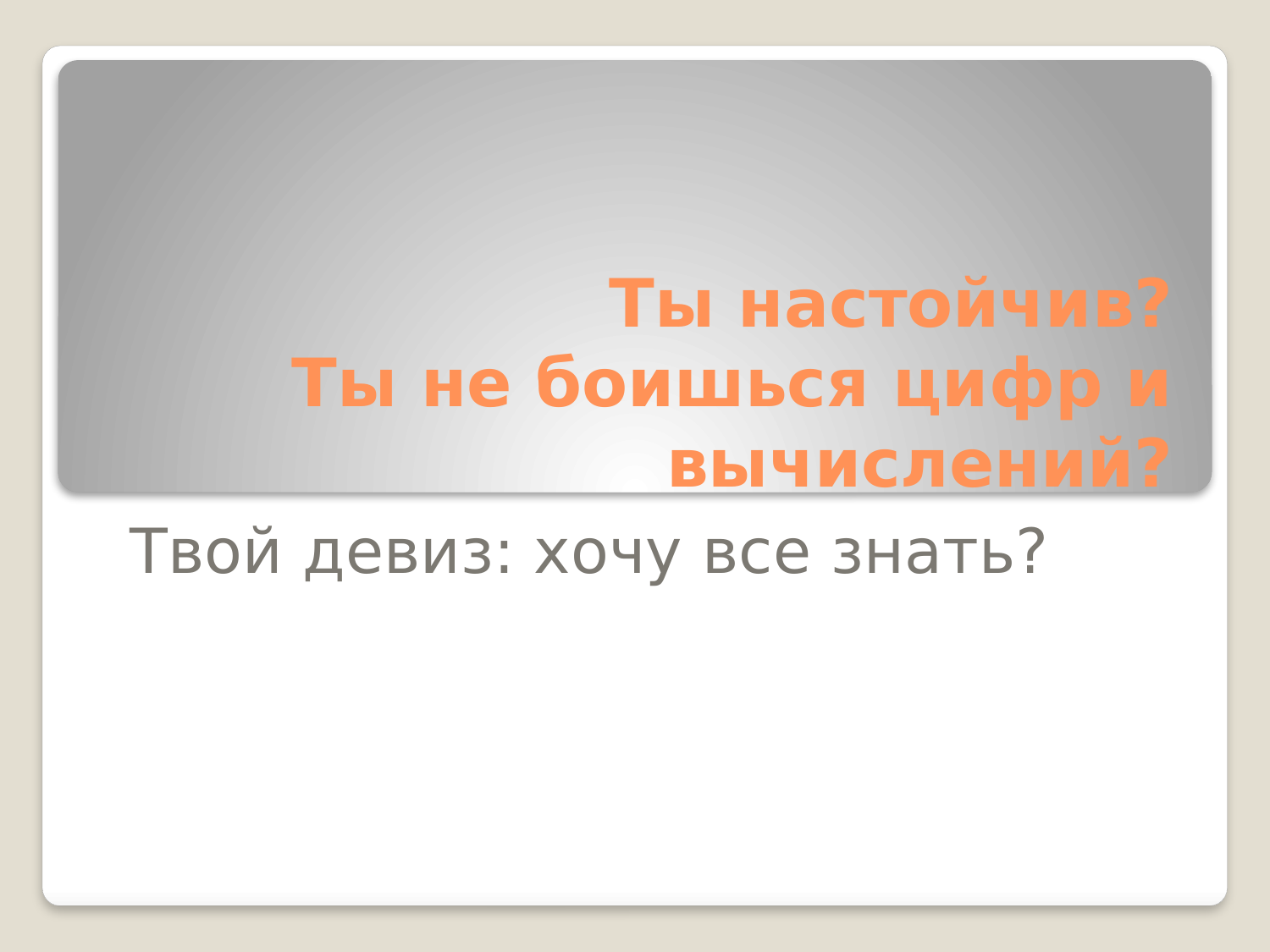

# Ты настойчив? Ты не боишься цифр и вычислений?
Твой девиз: хочу все знать?